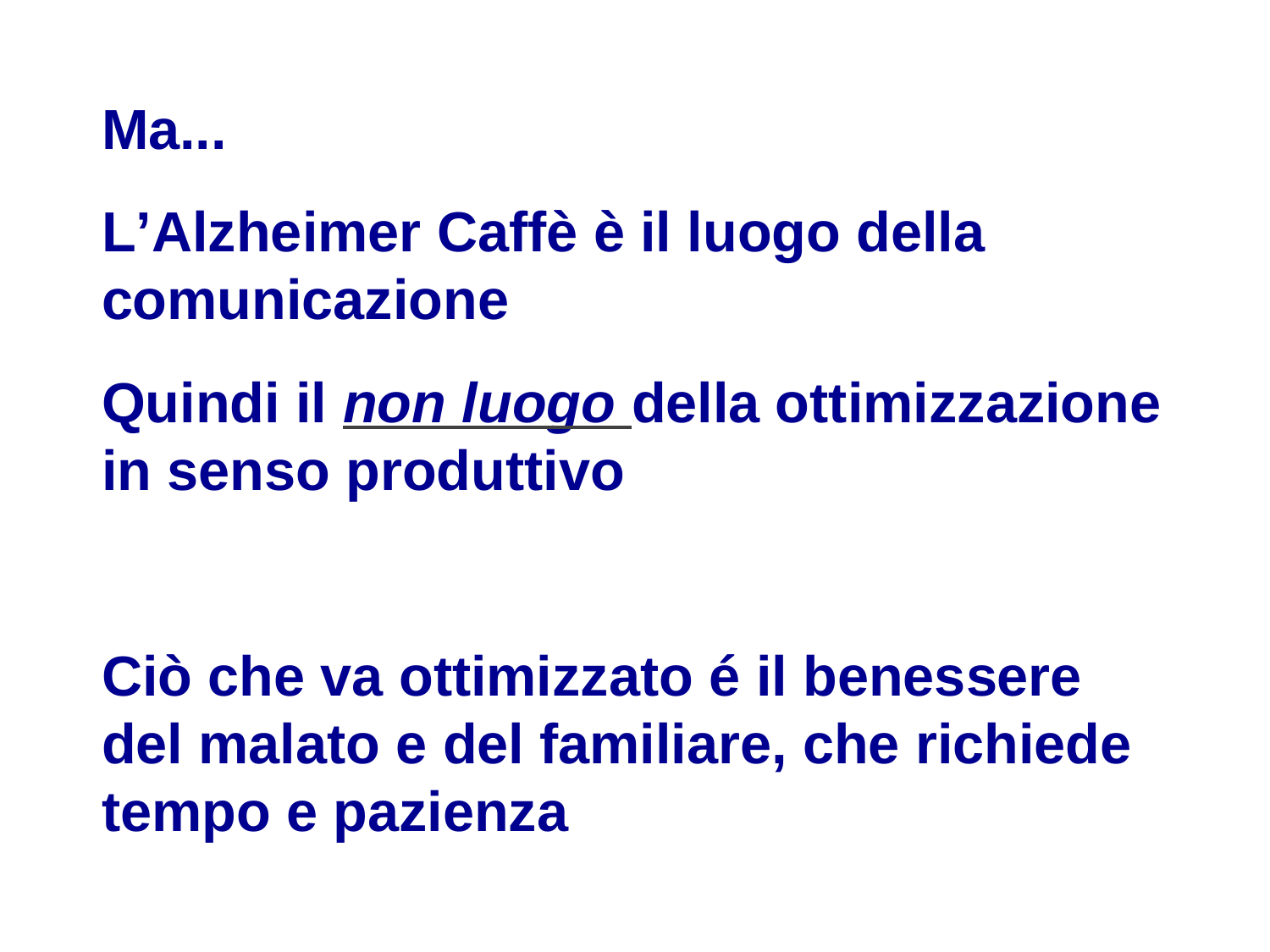

Ma...
L’Alzheimer Caffè è il luogo della comunicazione
Quindi il non luogo della ottimizzazione in senso produttivo

Ciò che va ottimizzato é il benessere del malato e del familiare, che richiede tempo e pazienza